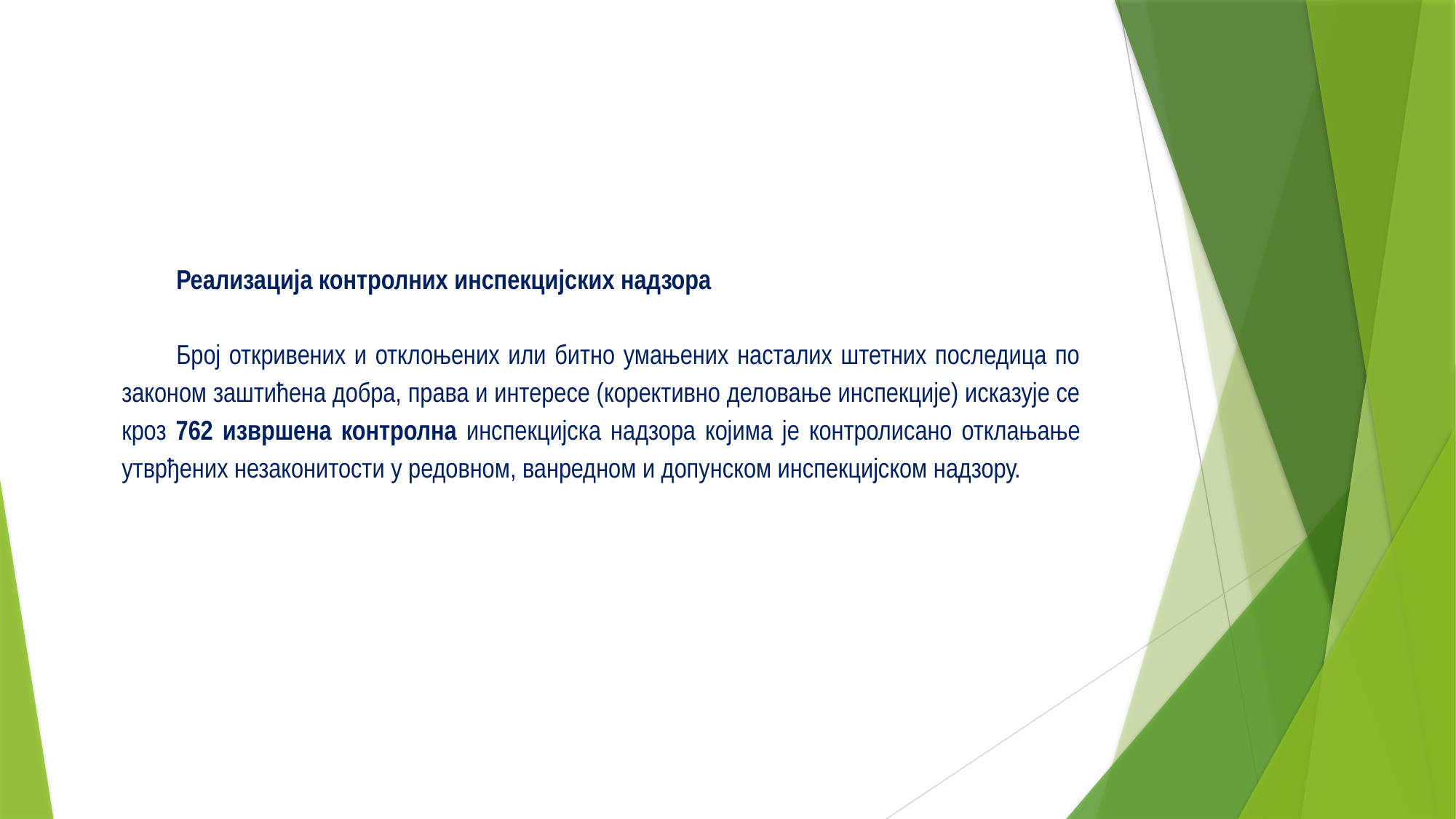

Реализација контролних инспекцијских надзора

Број откривених и отклоњених или битно умањених насталих штетних последица по законом заштићена добра, права и интересе (корективно деловање инспекције) исказује се кроз 762 извршена контролна инспекцијска надзора којима је контролисано отклањање утврђених незаконитости у редовном, ванредном и допунском инспекцијском надзору.